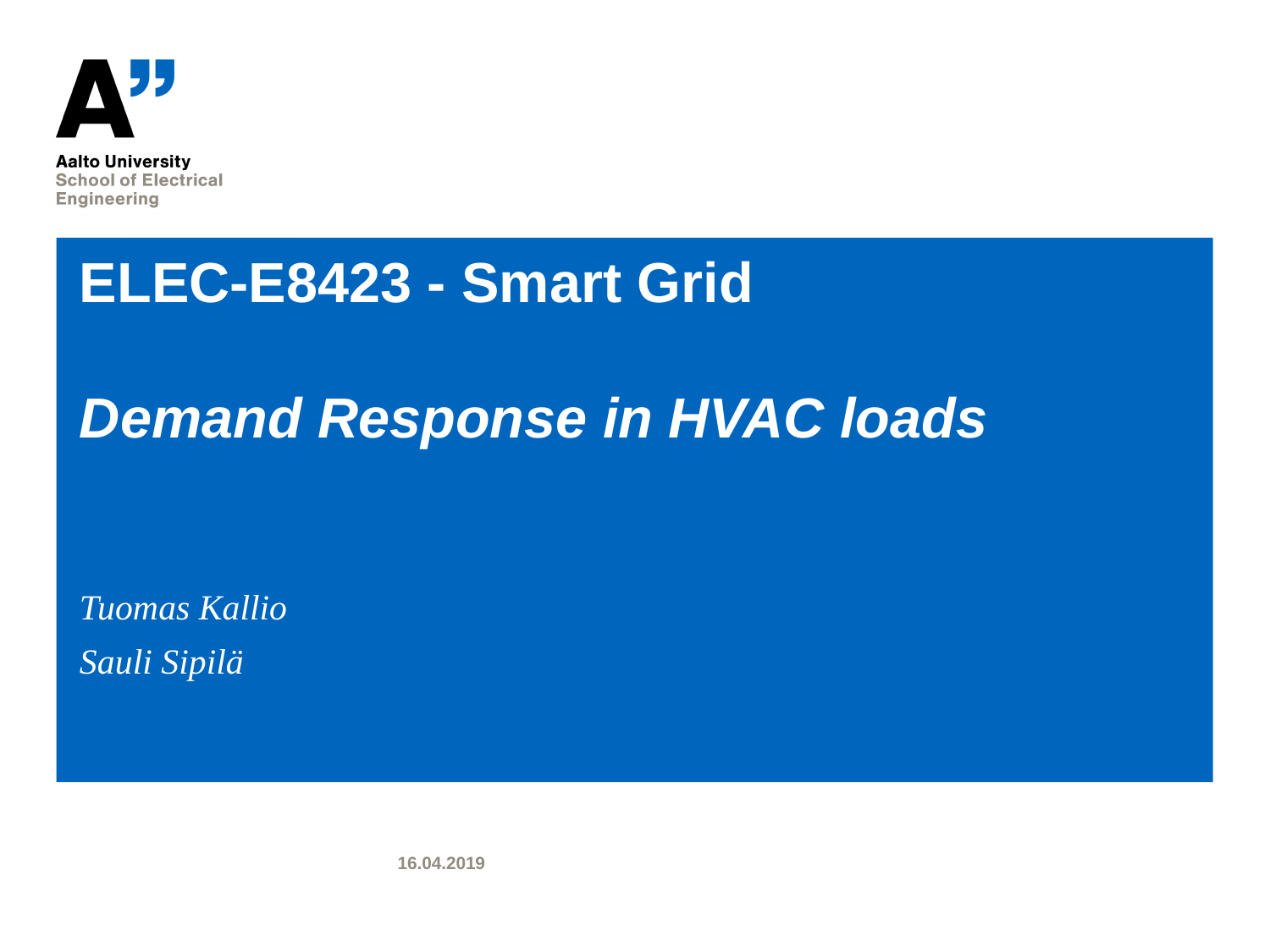

# ELEC-E8423 - Smart Grid Demand Response in HVAC loads
Tuomas Kallio
Sauli Sipilä

16.04.2019